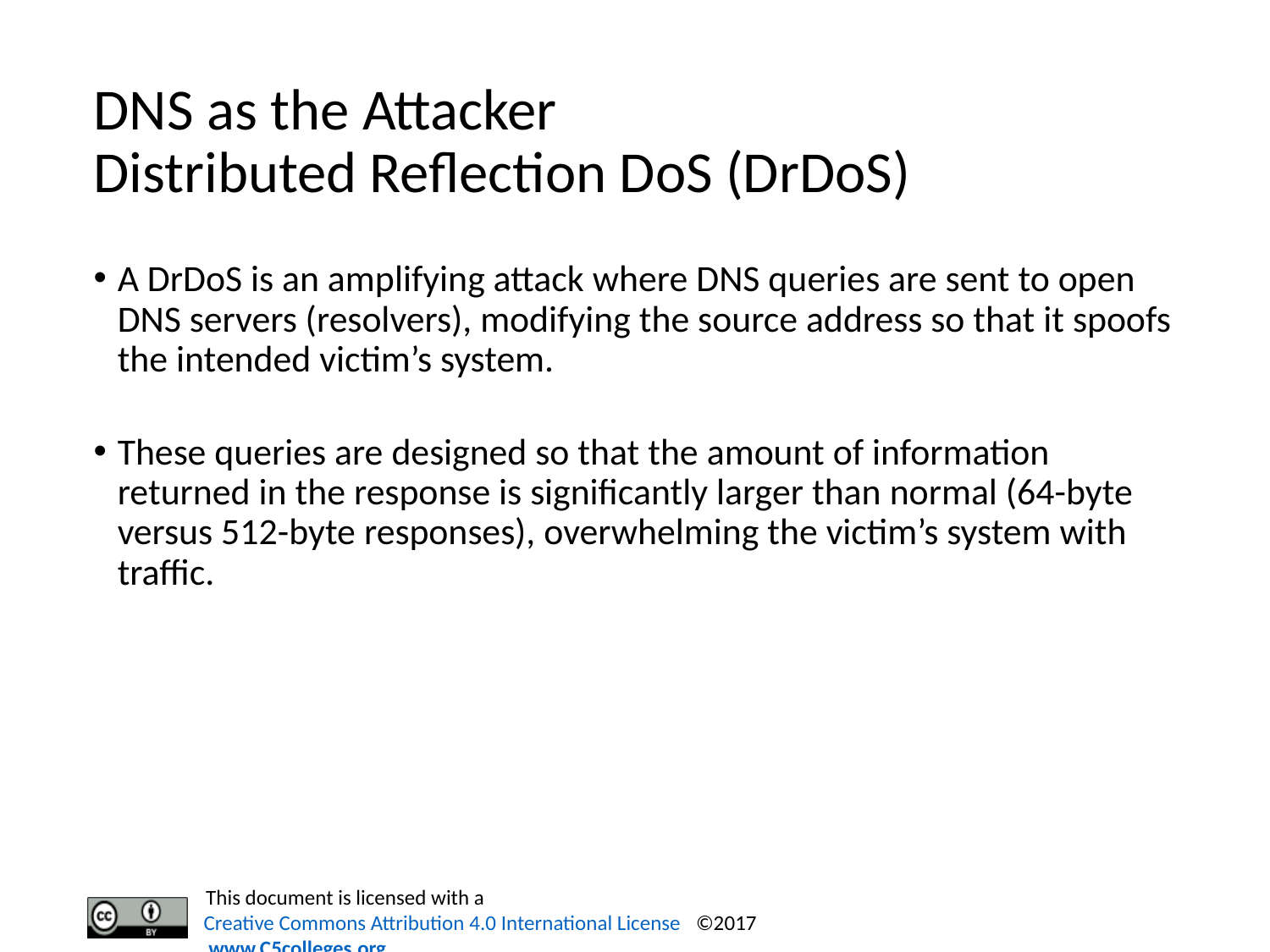

# DNS as the Attacker Distributed Reflection DoS (DrDoS)
A DrDoS is an amplifying attack where DNS queries are sent to open DNS servers (resolvers), modifying the source address so that it spoofs the intended victim’s system.
These queries are designed so that the amount of information returned in the response is significantly larger than normal (64-byte versus 512-byte responses), overwhelming the victim’s system with traffic.